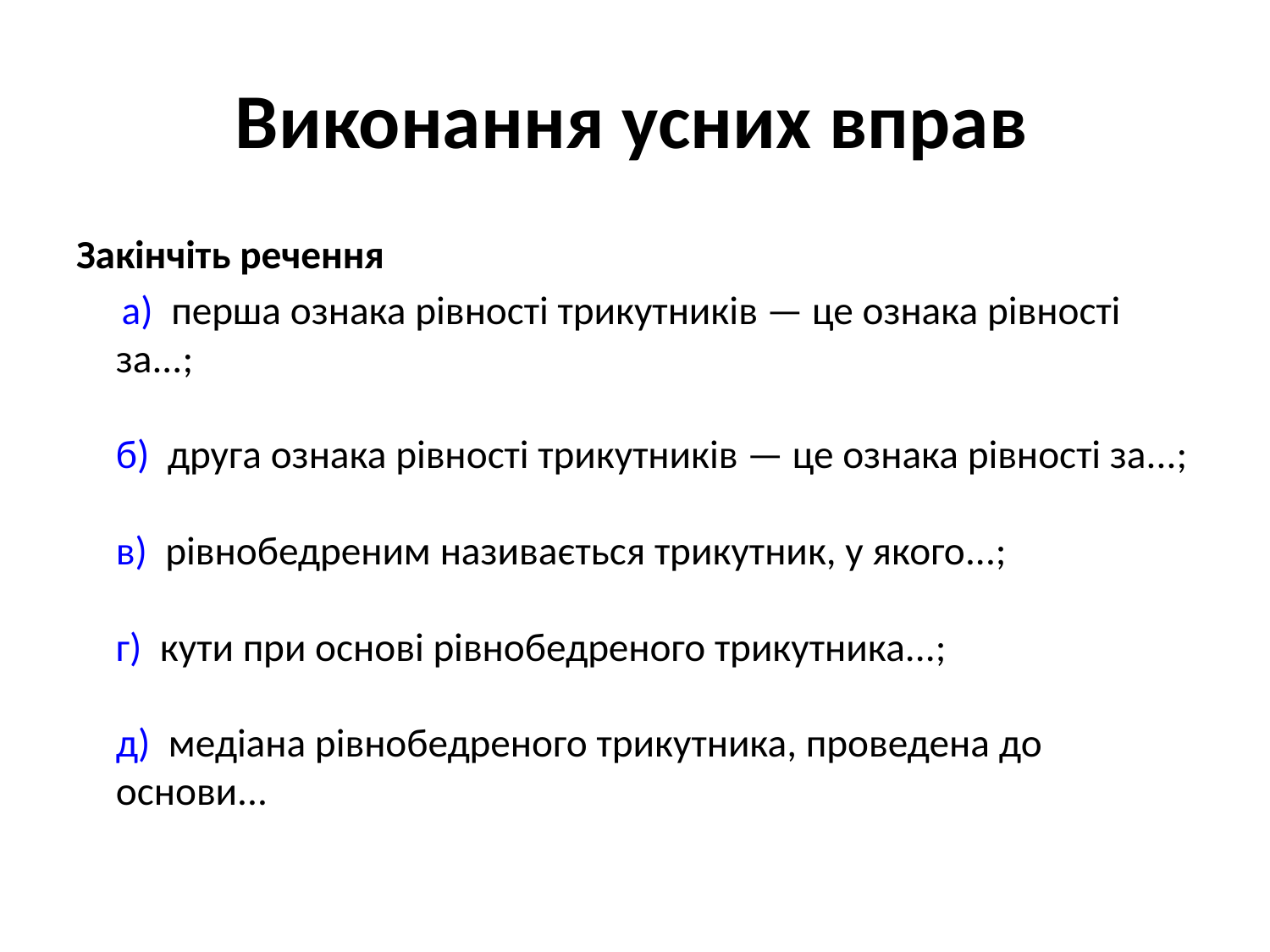

# Виконання усних вправ
Закінчіть речення
     а)  перша ознака рівності трикутників — це ознака рівності за...;
б)  друга ознака рівності трикутників — це ознака рівності за...;
в)  рівнобедреним називається трикутник, у якого...;
г)  кути при основі рівнобедреного трикутника...;
д)  медіана рівнобедреного трикутника, проведена до основи...